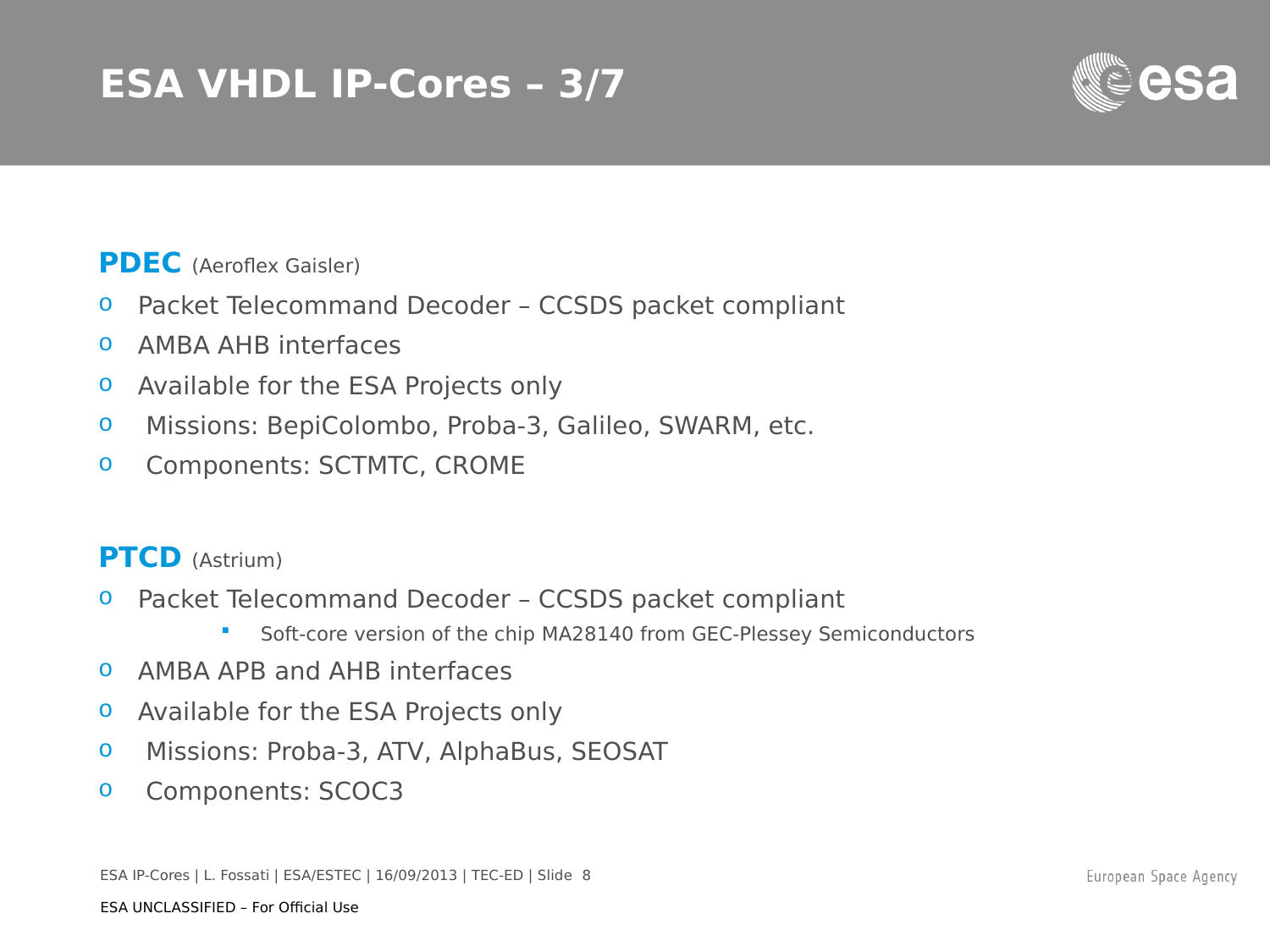

# ESA VHDL IP-Cores – 3/7
PDEC (Aeroflex Gaisler)
Packet Telecommand Decoder – CCSDS packet compliant
AMBA AHB interfaces
Available for the ESA Projects only
Missions: BepiColombo, Proba-3, Galileo, SWARM, etc.
Components: SCTMTC, CROME

PTCD (Astrium)
Packet Telecommand Decoder – CCSDS packet compliant
Soft-core version of the chip MA28140 from GEC-Plessey Semiconductors
AMBA APB and AHB interfaces
Available for the ESA Projects only
Missions: Proba-3, ATV, AlphaBus, SEOSAT
Components: SCOC3